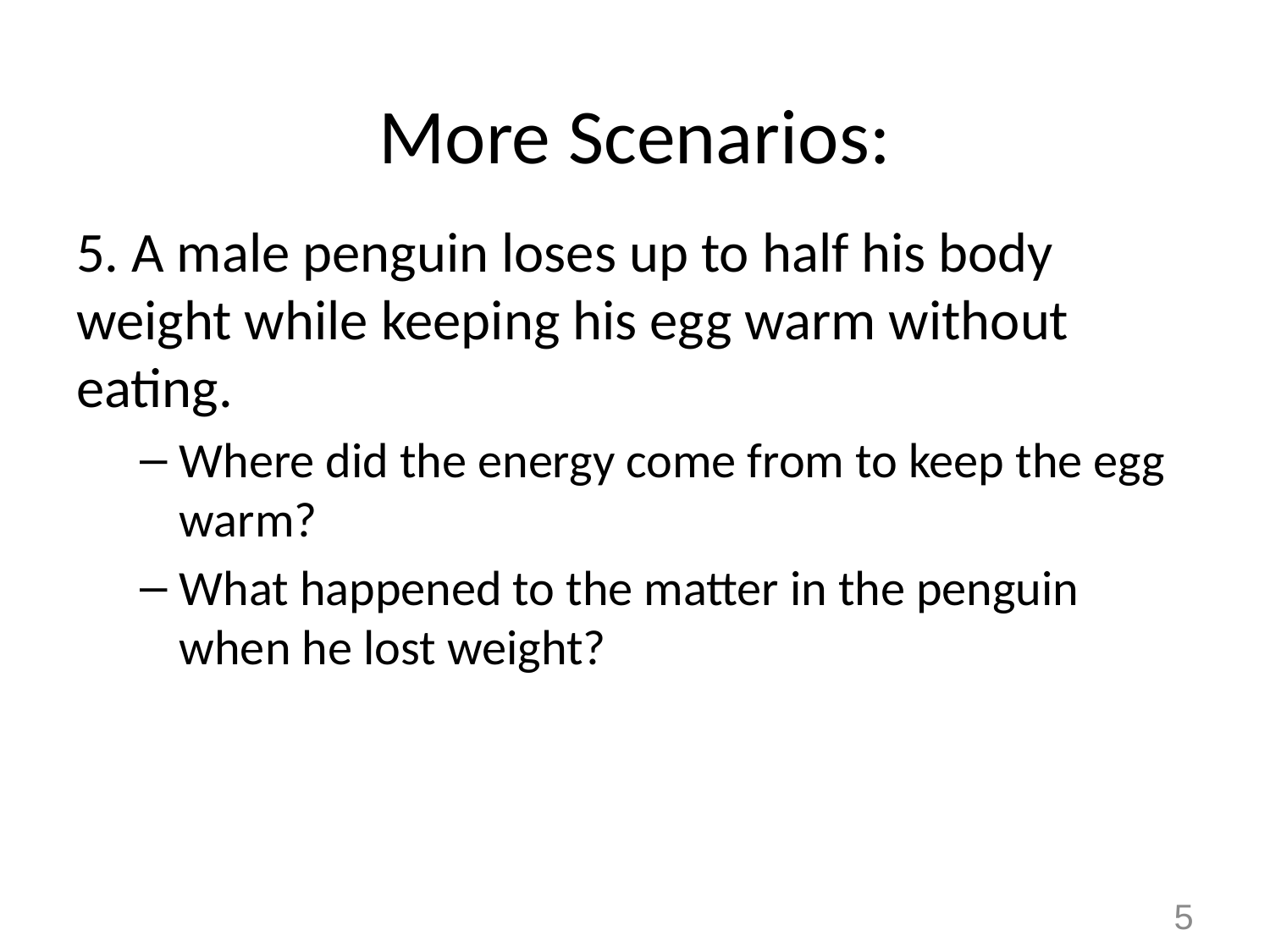

# More Scenarios:
5. A male penguin loses up to half his body weight while keeping his egg warm without eating.
Where did the energy come from to keep the egg warm?
What happened to the matter in the penguin when he lost weight?
5